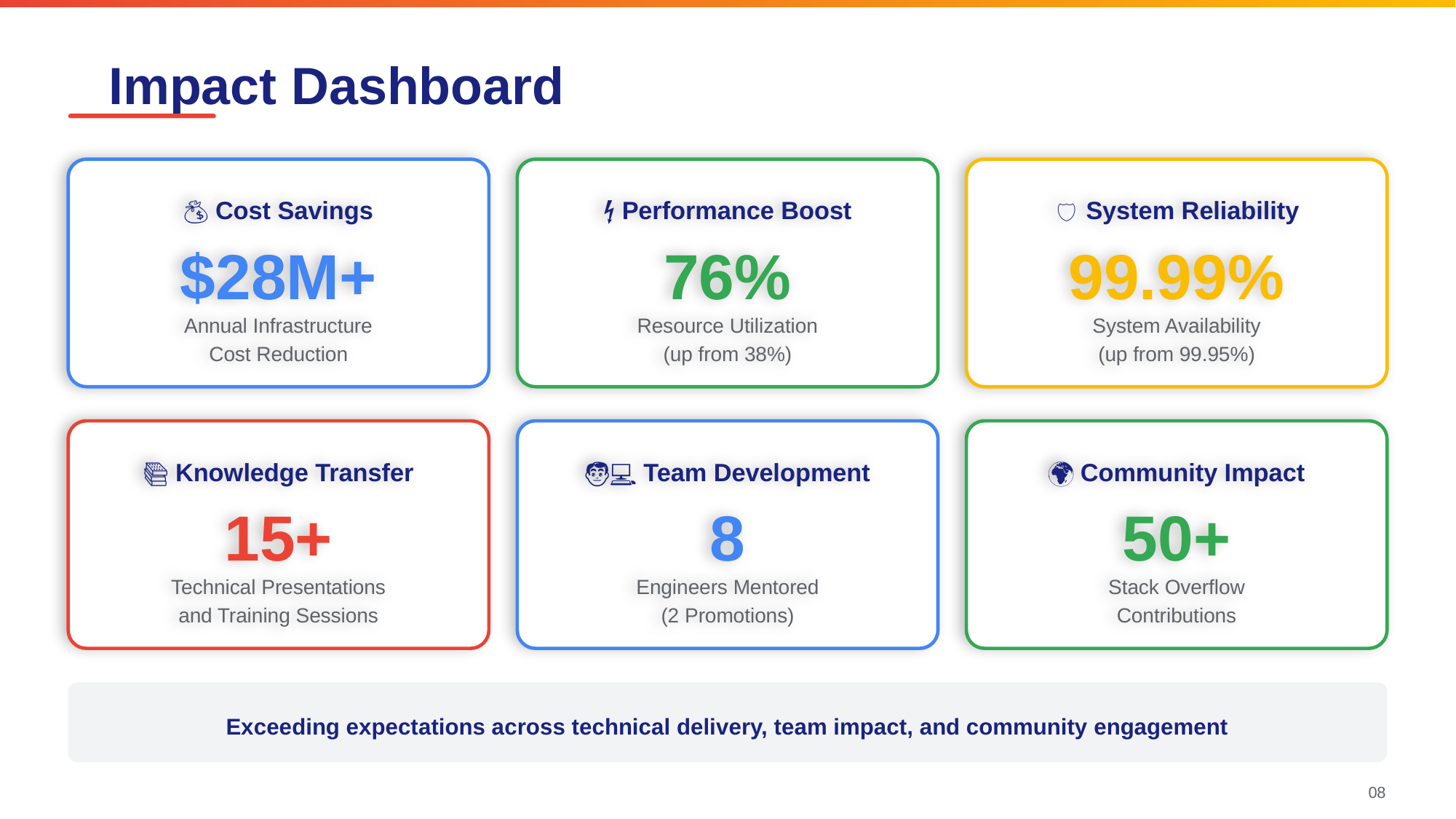

Impact Dashboard

💰 Cost Savings
$28M+
Annual Infrastructure
Cost Reduction

⚡ Performance Boost
76%
Resource Utilization
(up from 38%)

🛡️ System Reliability
99.99%
System Availability
(up from 99.95%)

📚 Knowledge Transfer
15+
Technical Presentations
and Training Sessions

👨‍💻 Team Development
8
Engineers Mentored
(2 Promotions)

🌍 Community Impact
50+
Stack Overflow
Contributions

Exceeding expectations across technical delivery, team impact, and community engagement
08